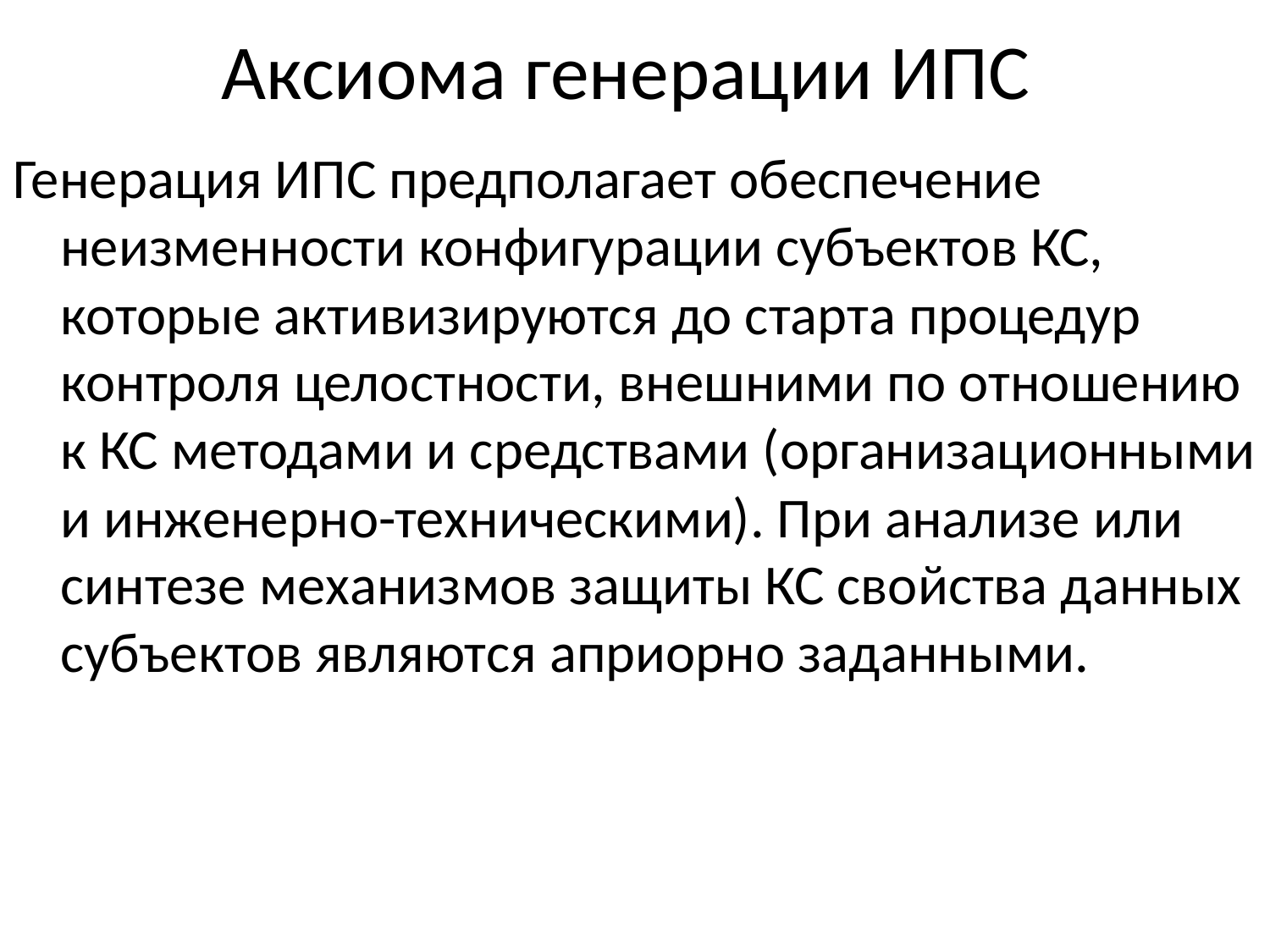

# Аксиома генерации ИПС
Генерация ИПС предполагает обеспечение неизменности конфигурации субъектов КС, которые активизируются до старта процедур контроля целостности, внешними по отношению к КС методами и средствами (организационными и инженерно-техническими). При анализе или синтезе механизмов защиты КС свойства данных субъектов являются априорно заданными.